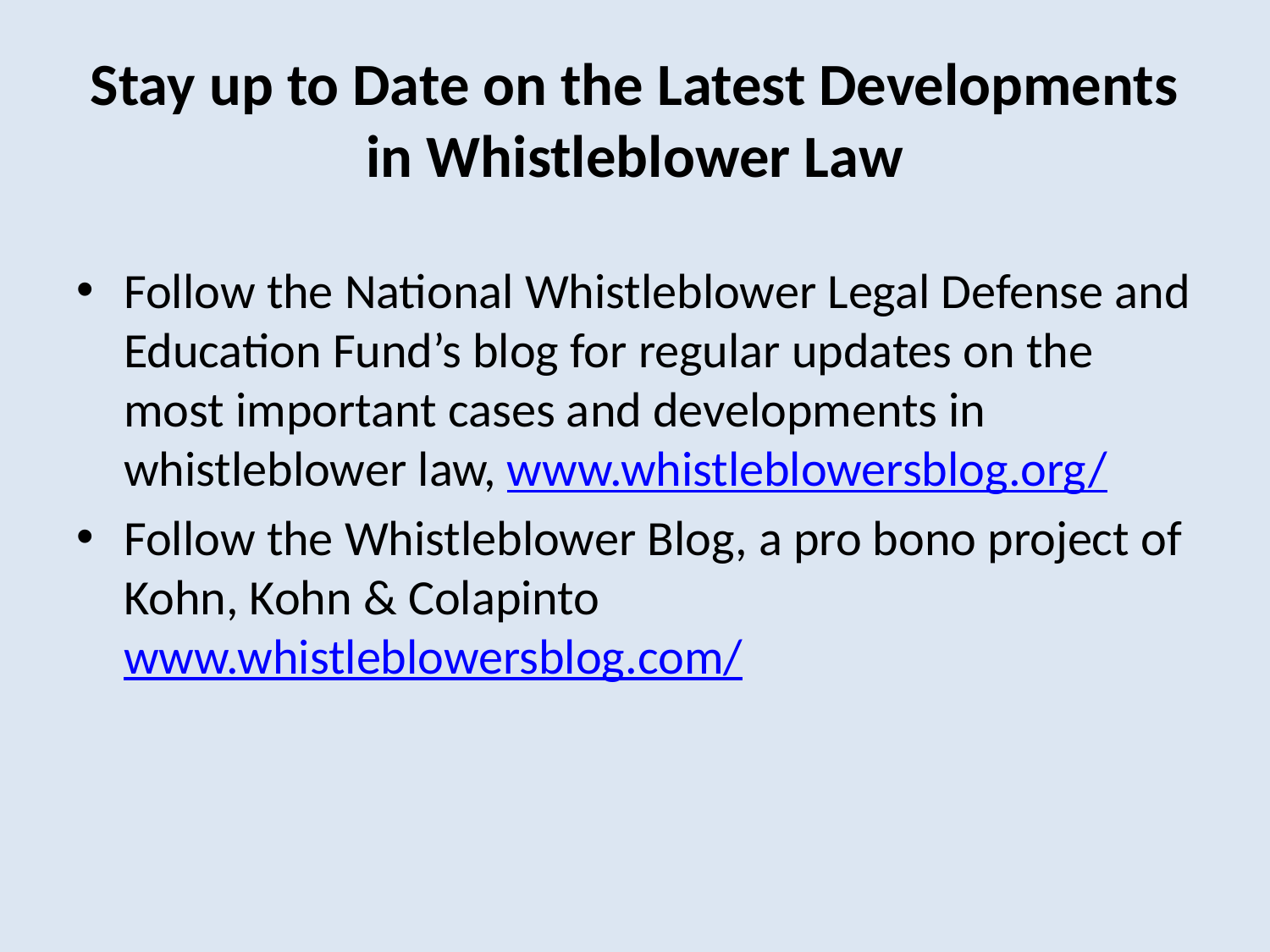

# Stay up to Date on the Latest Developments in Whistleblower Law
Follow the National Whistleblower Legal Defense and Education Fund’s blog for regular updates on the most important cases and developments in whistleblower law, www.whistleblowersblog.org/
Follow the Whistleblower Blog, a pro bono project of Kohn, Kohn & Colapinto www.whistleblowersblog.com/